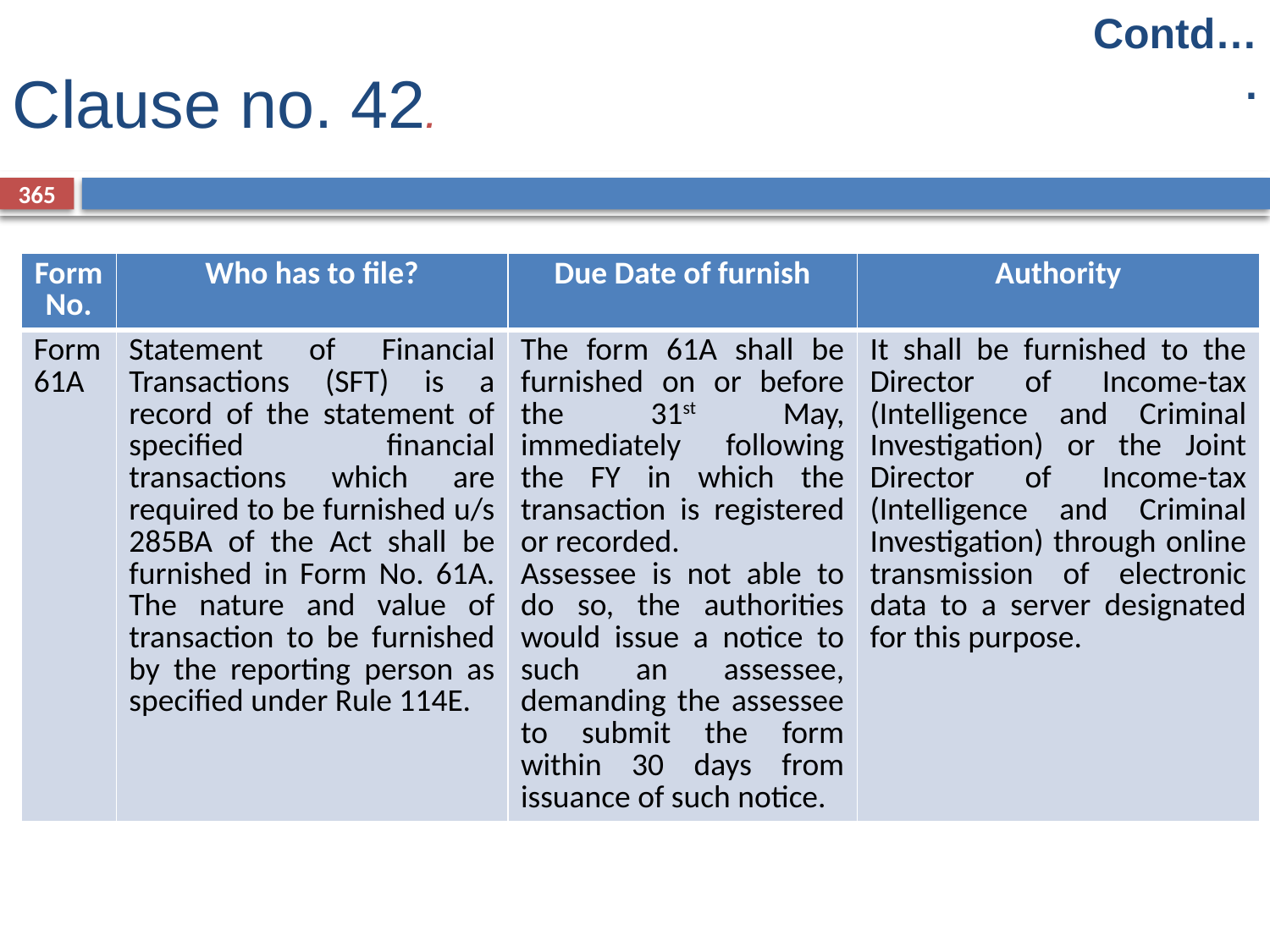

Contd….
Clause no. 42.

365
| Form No. | Who has to file? | Due Date of furnish | Authority |
| --- | --- | --- | --- |
| Form 61A | Statement of Financial Transactions (SFT) is a record of the statement of specified financial transactions which are required to be furnished u/s 285BA of the Act shall be furnished in Form No. 61A. The nature and value of transaction to be furnished by the reporting person as specified under Rule 114E. | The form 61A shall be furnished on or before the 31st May, immediately following the FY in which the transaction is registered or recorded. Assessee is not able to do so, the authorities would issue a notice to such an assessee, demanding the assessee to submit the form within 30 days from issuance of such notice. | It shall be furnished to the Director of Income-tax (Intelligence and Criminal Investigation) or the Joint Director of Income-tax (Intelligence and Criminal Investigation) through online transmission of electronic data to a server designated for this purpose. |